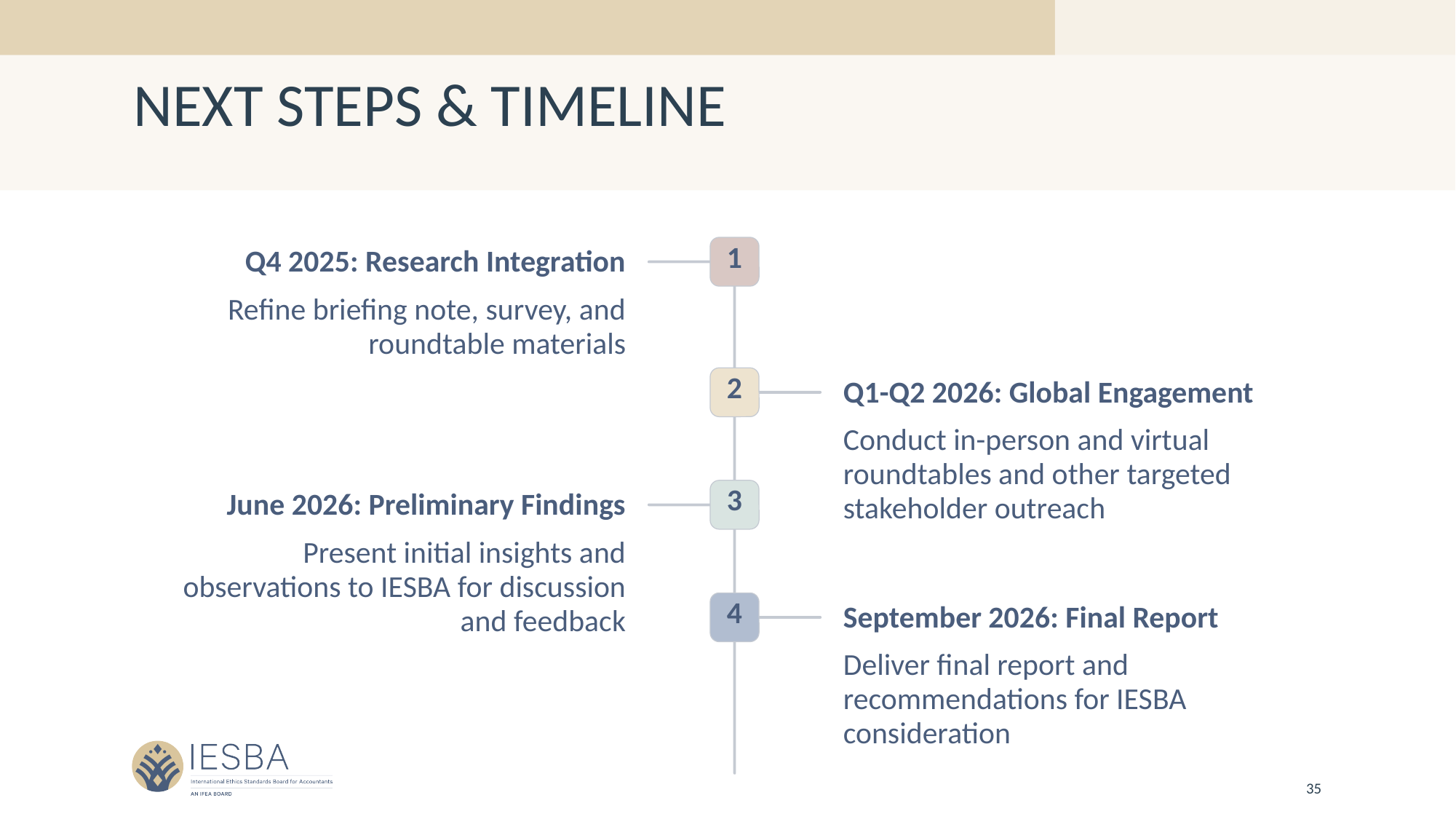

# NEXT STEPS & TIMELINE

1
Q4 2025: Research Integration

Refine briefing note, survey, and roundtable materials

2
Q1-Q2 2026: Global Engagement

Conduct in-person and virtual roundtables and other targeted stakeholder outreach

3
June 2026: Preliminary Findings

Present initial insights and observations to IESBA for discussion and feedback

4
September 2026: Final Report

Deliver final report and recommendations for IESBA consideration
35